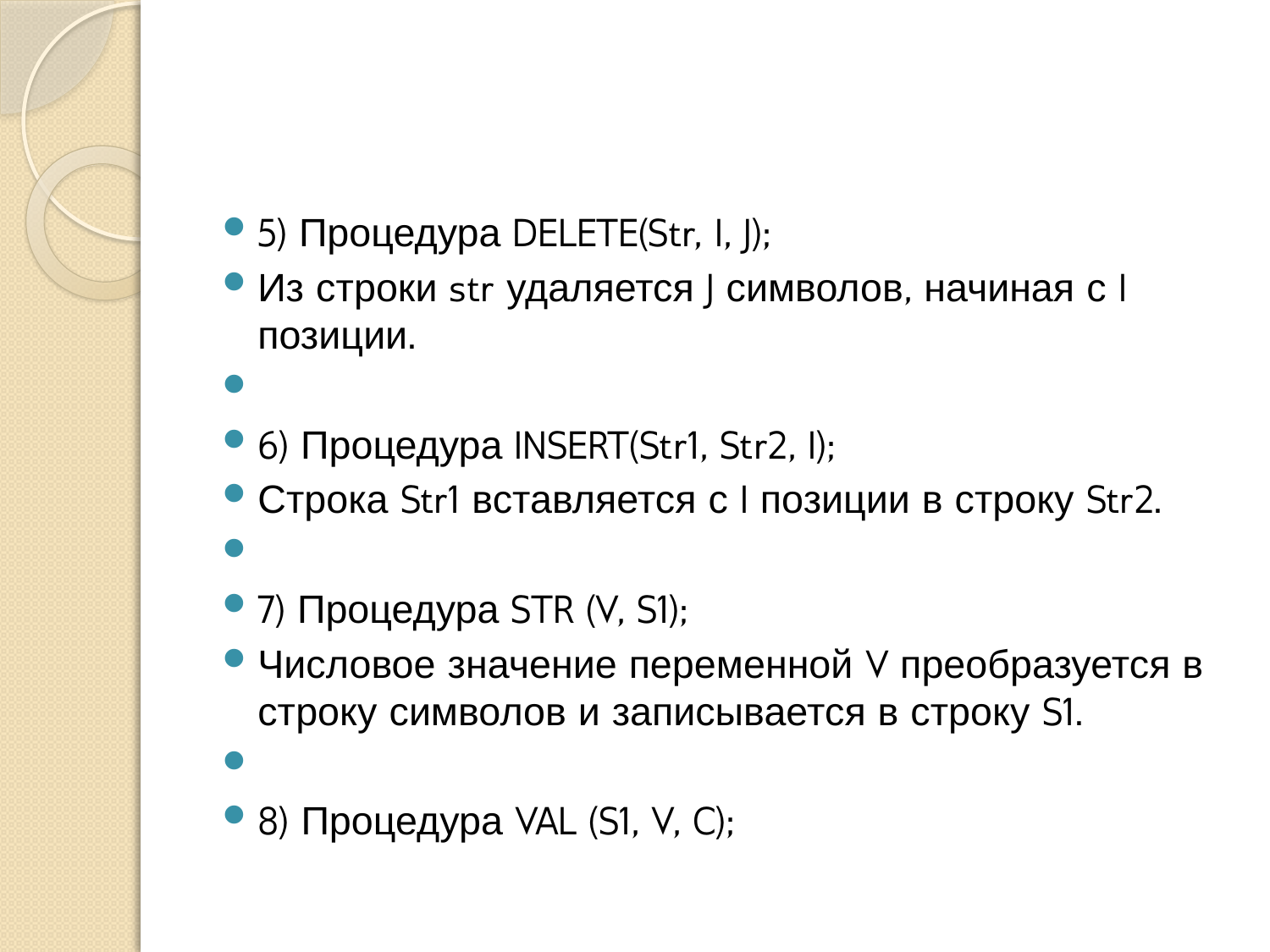

#
5) Процедура DELETE(Str, I, J);
Из строки str удаляется J символов, начиная с I позиции.

6) Процедура INSERT(Str1, Str2, I);
Строка Str1 вставляется с I позиции в строку Str2.

7) Процедура STR (V, S1);
Числовое значение переменной V преобразуется в строку символов и записывается в строку S1.

8) Процедура VAL (S1, V, C);